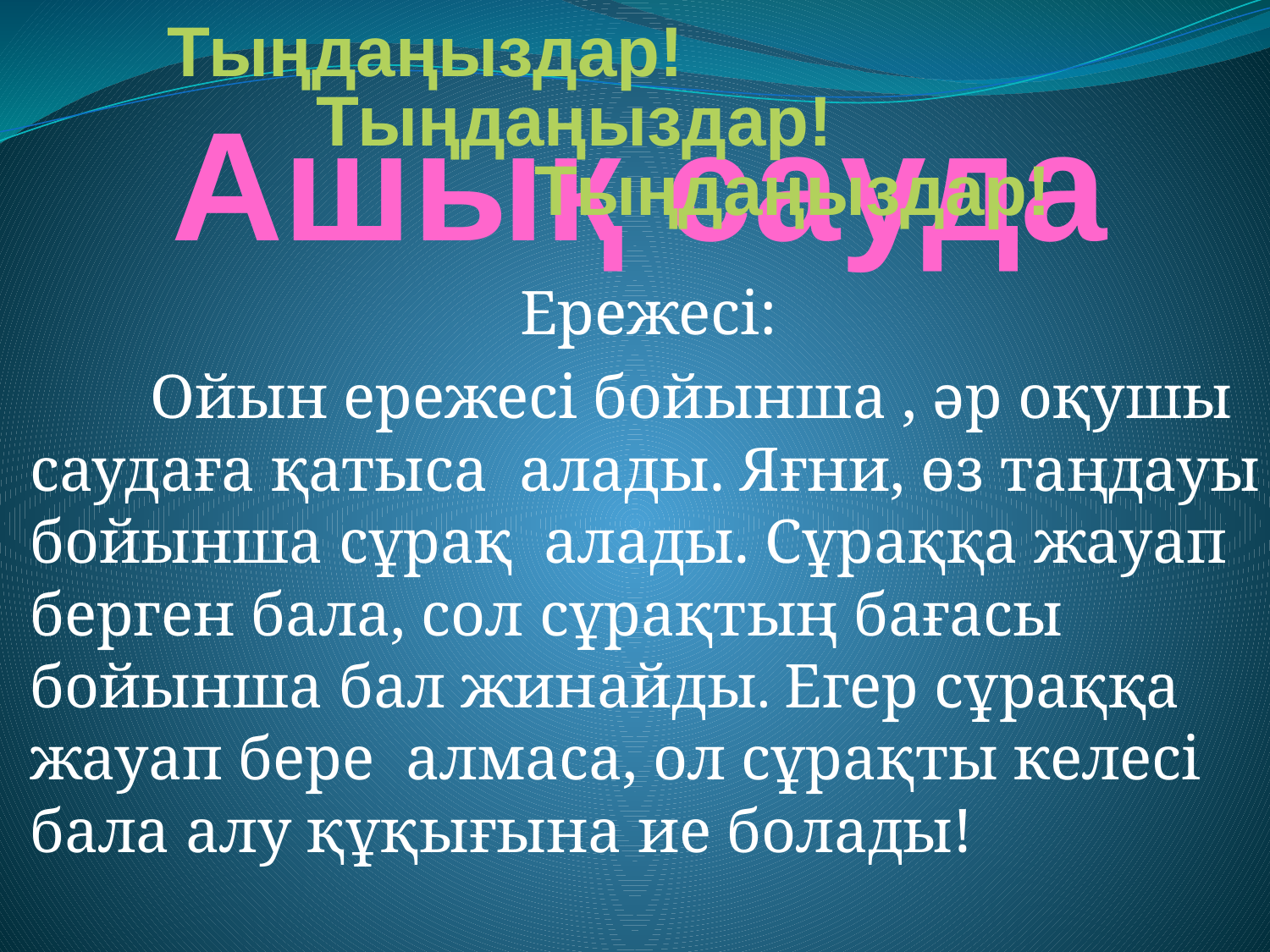

Тыңдаңыздар!
Тыңдаңыздар!
Ашық сауда
Тыңдаңыздар!
Ережесі:
	Ойын ережесі бойынша , әр оқушы саудаға қатыса  алады. Яғни, өз таңдауы бойынша сұрақ  алады. Сұраққа жауап берген бала, сол сұрақтың бағасы бойынша бал жинайды. Егер сұраққа жауап бере  алмаса, ол сұрақты келесі бала алу құқығына ие болады!